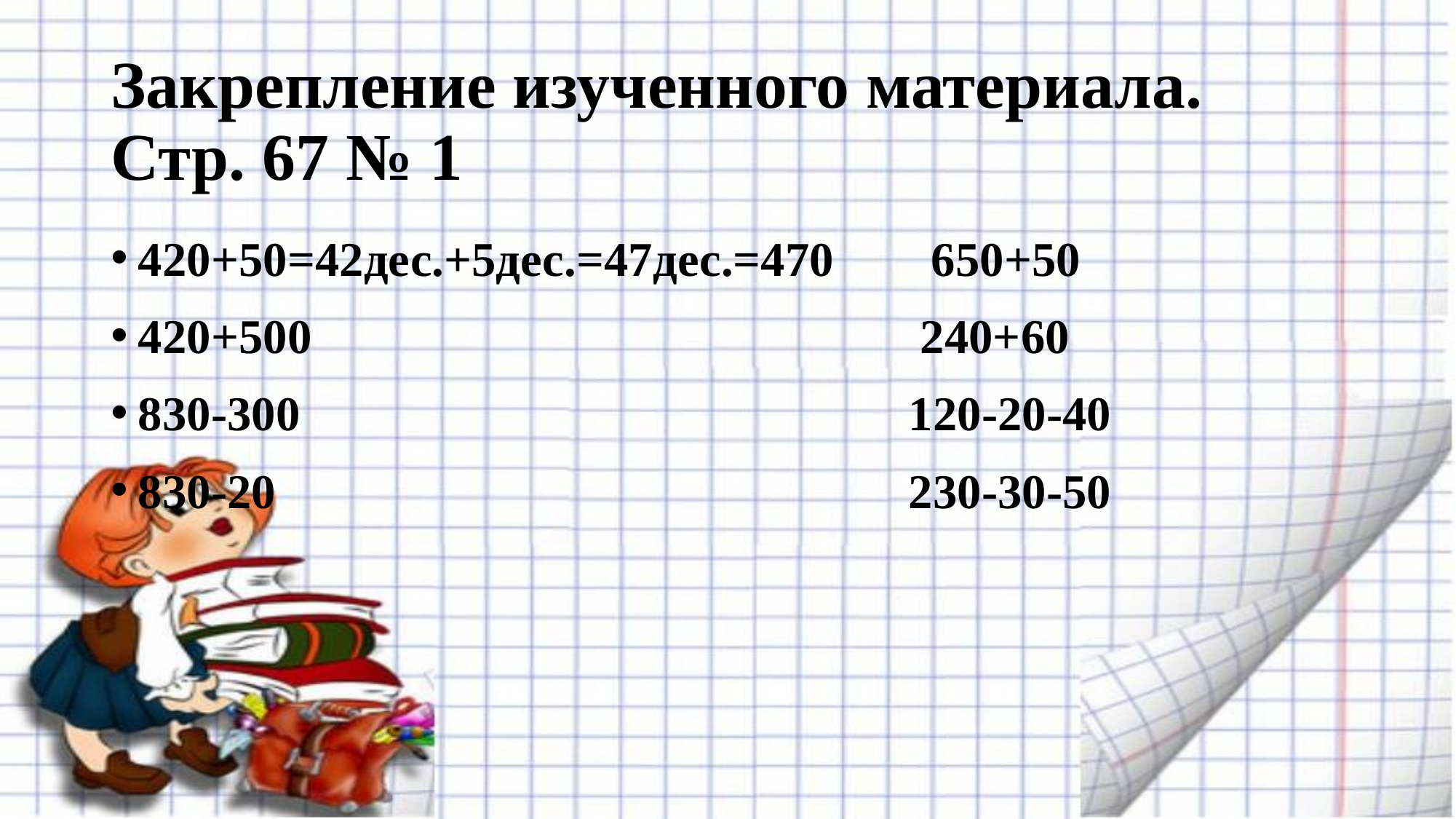

# Закрепление изученного материала. Стр. 67 № 1
420+50=42дес.+5дес.=47дес.=470        650+50
420+500                                                  240+60
830-300                                                  120-20-40
830-20                                                    230-30-50